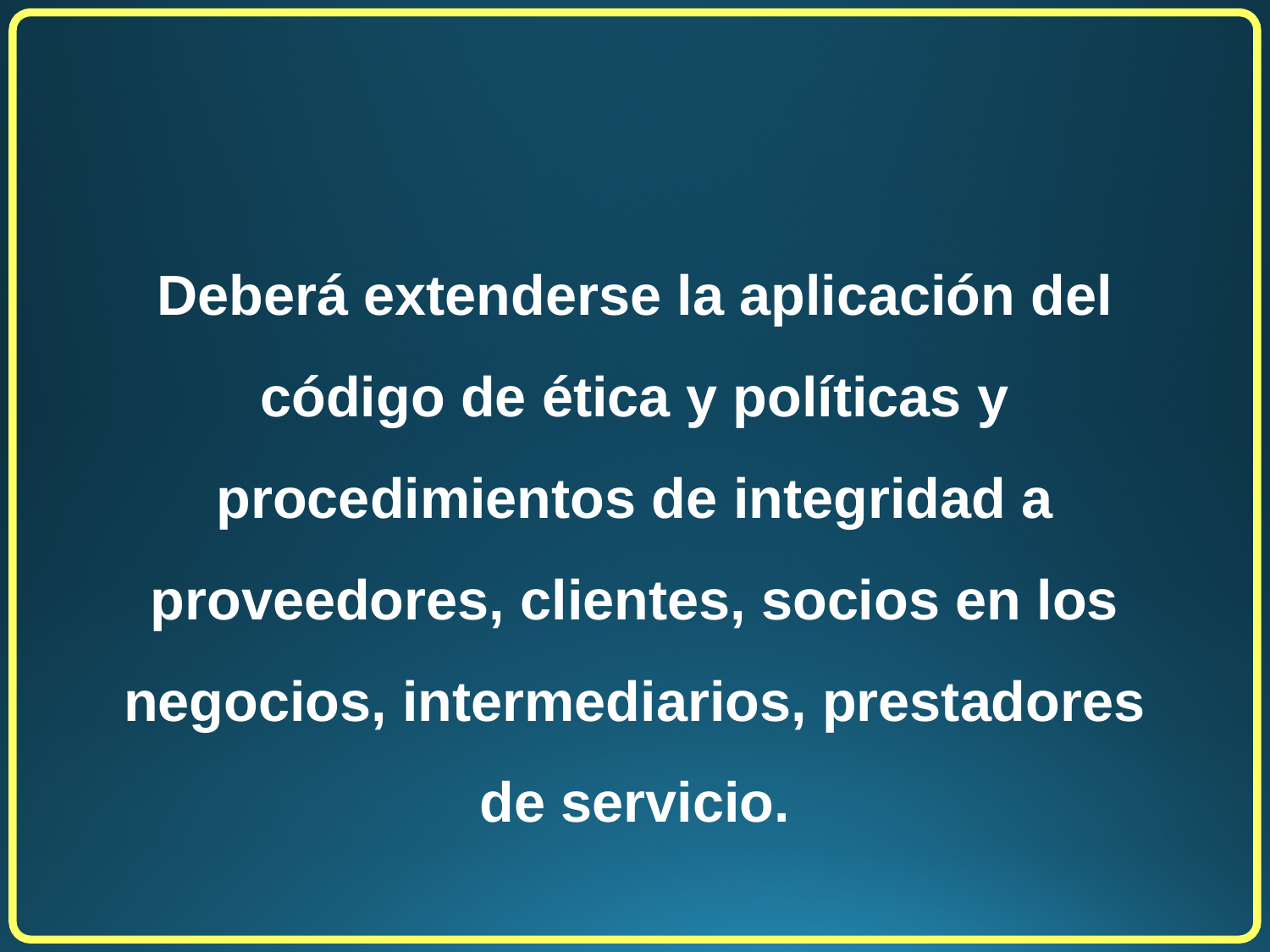

Deberá extenderse la aplicación del código de ética y políticas y procedimientos de integridad a proveedores, clientes, socios en los negocios, intermediarios, prestadores de servicio.